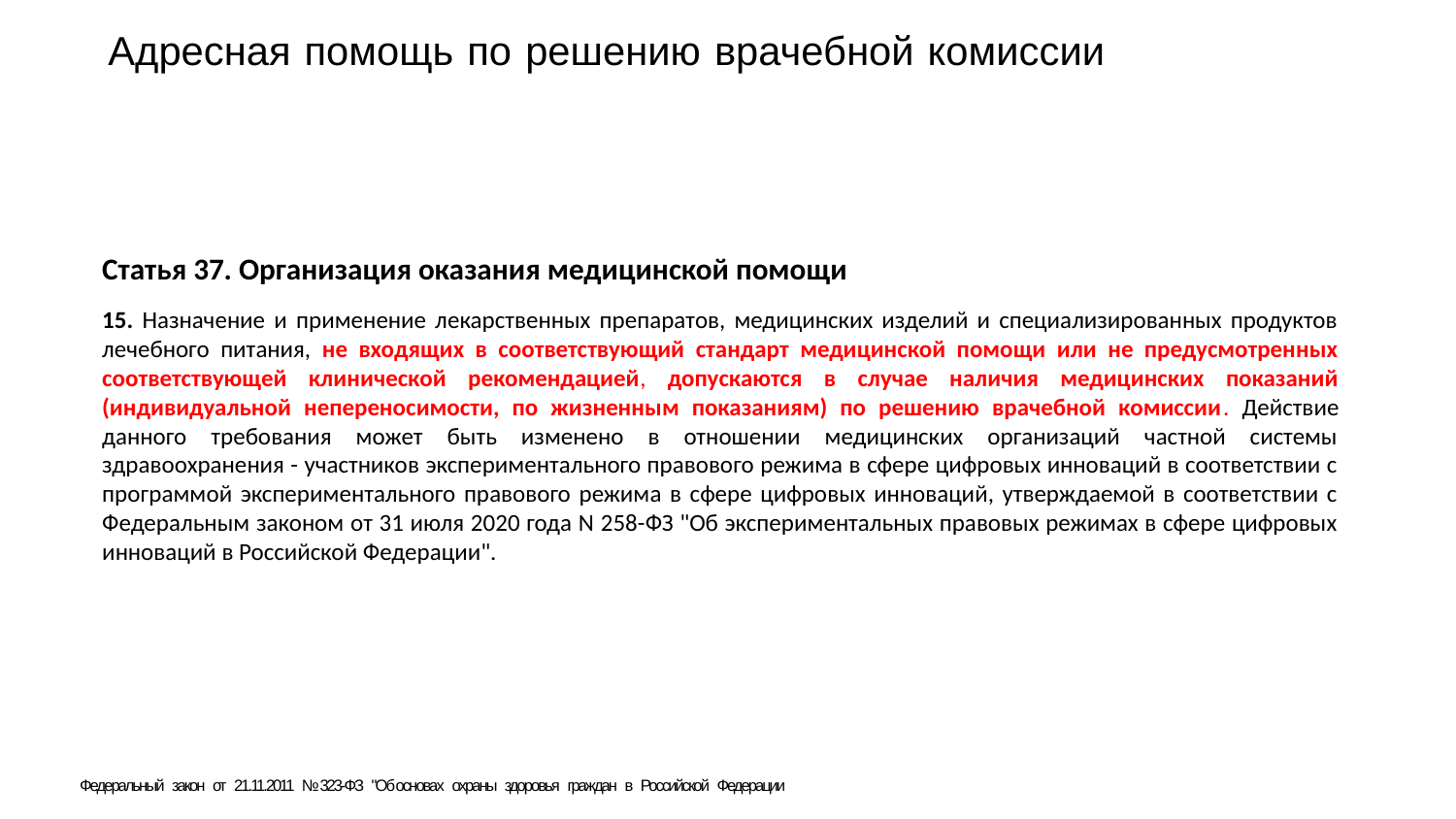

Адресная помощь по решению врачебной комиссии
Статья 37. Организация оказания медицинской помощи
15. Назначение и применение лекарственных препаратов, медицинских изделий и специализированных продуктов лечебного питания, не входящих в соответствующий стандарт медицинской помощи или не предусмотренных соответствующей клинической рекомендацией, допускаются в случае наличия медицинских показаний (индивидуальной непереносимости, по жизненным показаниям) по решению врачебной комиссии. Действие данного требования может быть изменено в отношении медицинских организаций частной системы здравоохранения - участников экспериментального правового режима в сфере цифровых инноваций в соответствии с программой экспериментального правового режима в сфере цифровых инноваций, утверждаемой в соответствии с Федеральным законом от 31 июля 2020 года N 258-ФЗ "Об экспериментальных правовых режимах в сфере цифровых инноваций в Российской Федерации".
# Федеральный  закон  от  21.11.2011  № 323-ФЗ  "Об основах  охраны  здоровья  граждан  в  Российской  Федерации
13